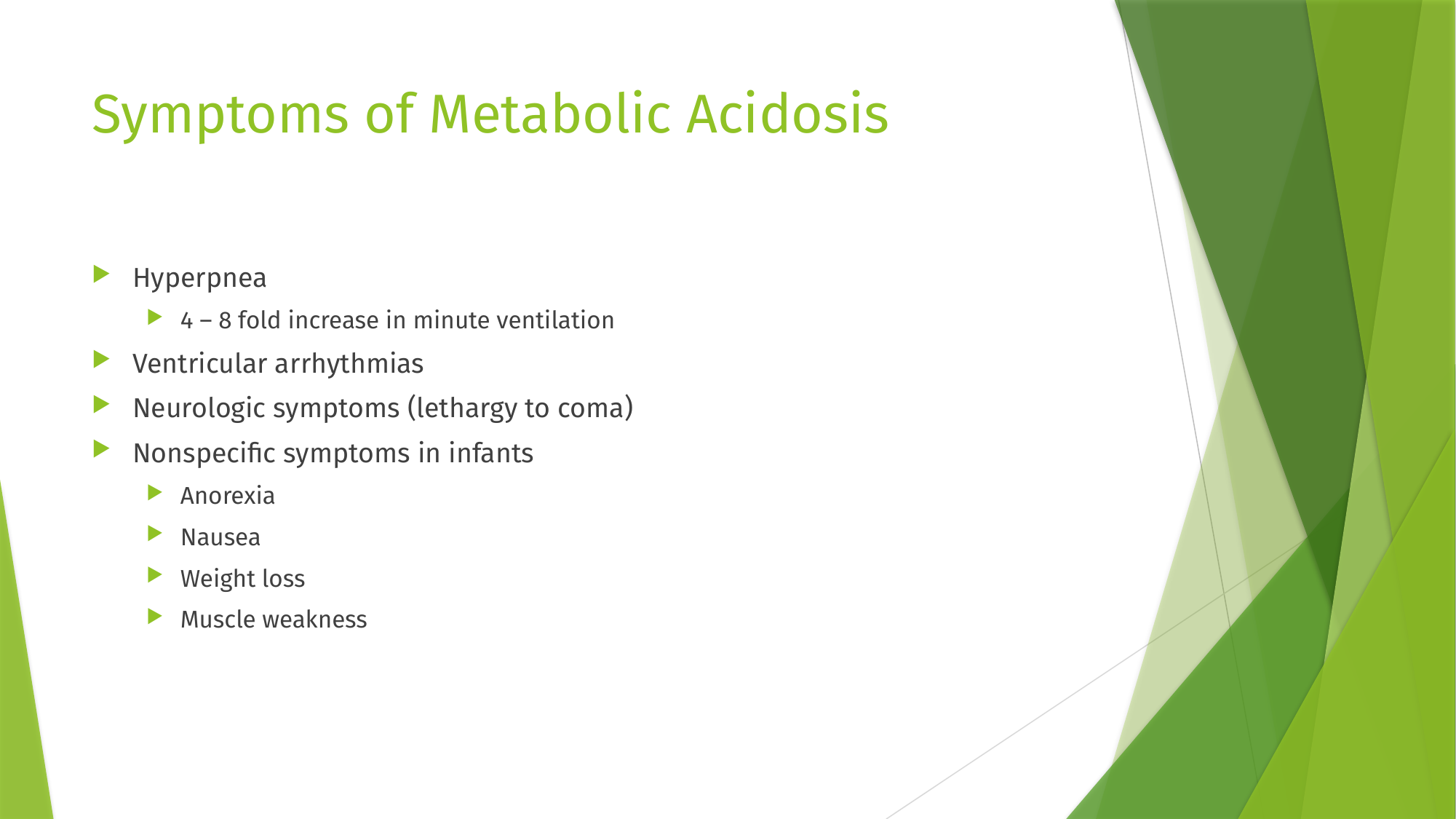

# Symptoms of Metabolic Acidosis
Hyperpnea
4 – 8 fold increase in minute ventilation
Ventricular arrhythmias
Neurologic symptoms (lethargy to coma)
Nonspecific symptoms in infants
Anorexia
Nausea
Weight loss
Muscle weakness